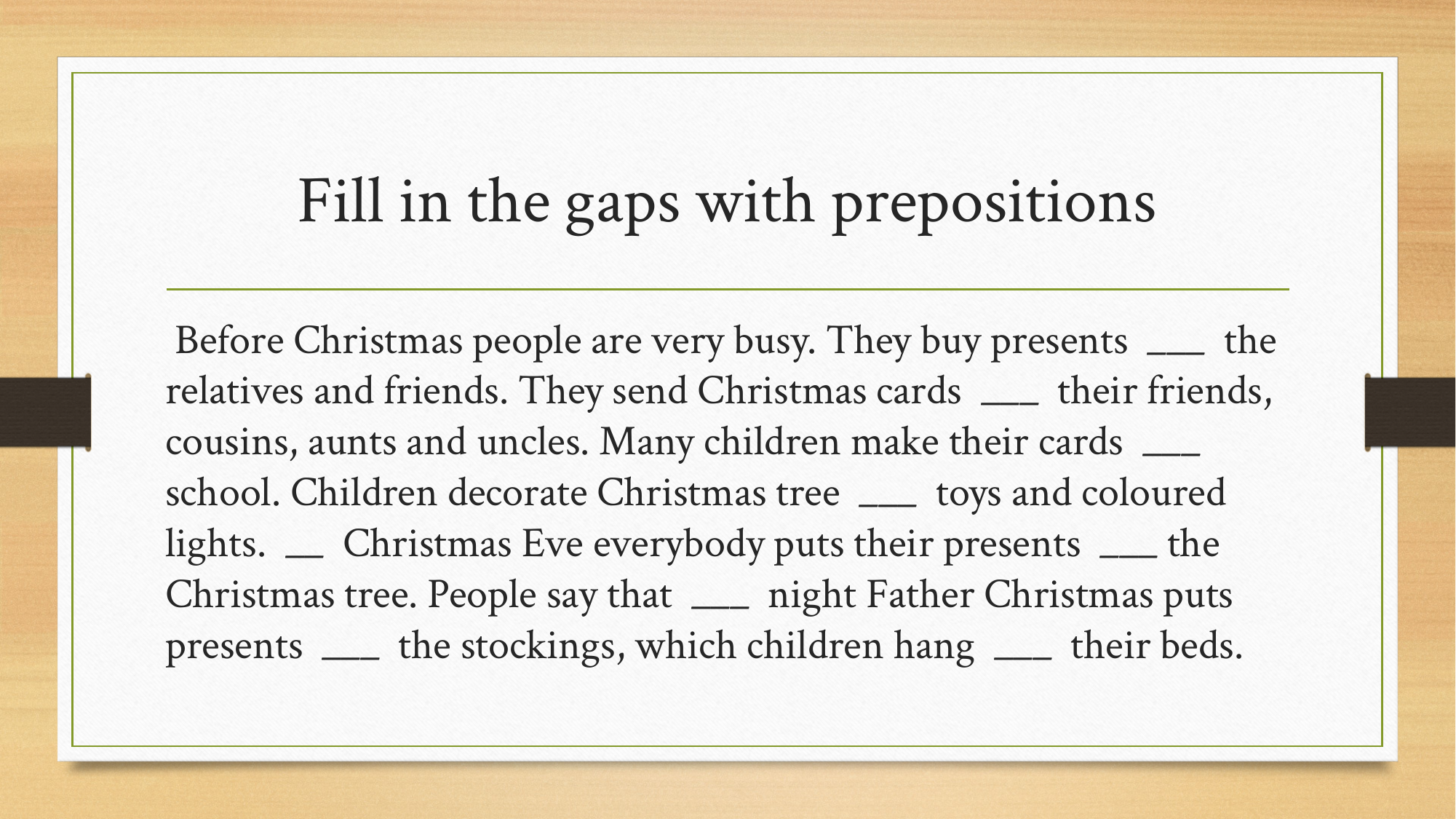

# Fill in the gaps with prepositions
 Before Christmas people are very busy. They buy presents  ___  the relatives and friends. They send Christmas cards  ___  their friends, cousins, aunts and uncles. Many children make their cards  ___  school. Children decorate Christmas tree  ___  toys and coloured lights.  __  Christmas Eve everybody puts their presents  ___ the Christmas tree. People say that  ___  night Father Christmas puts presents  ___  the stockings, which children hang  ___  their beds.